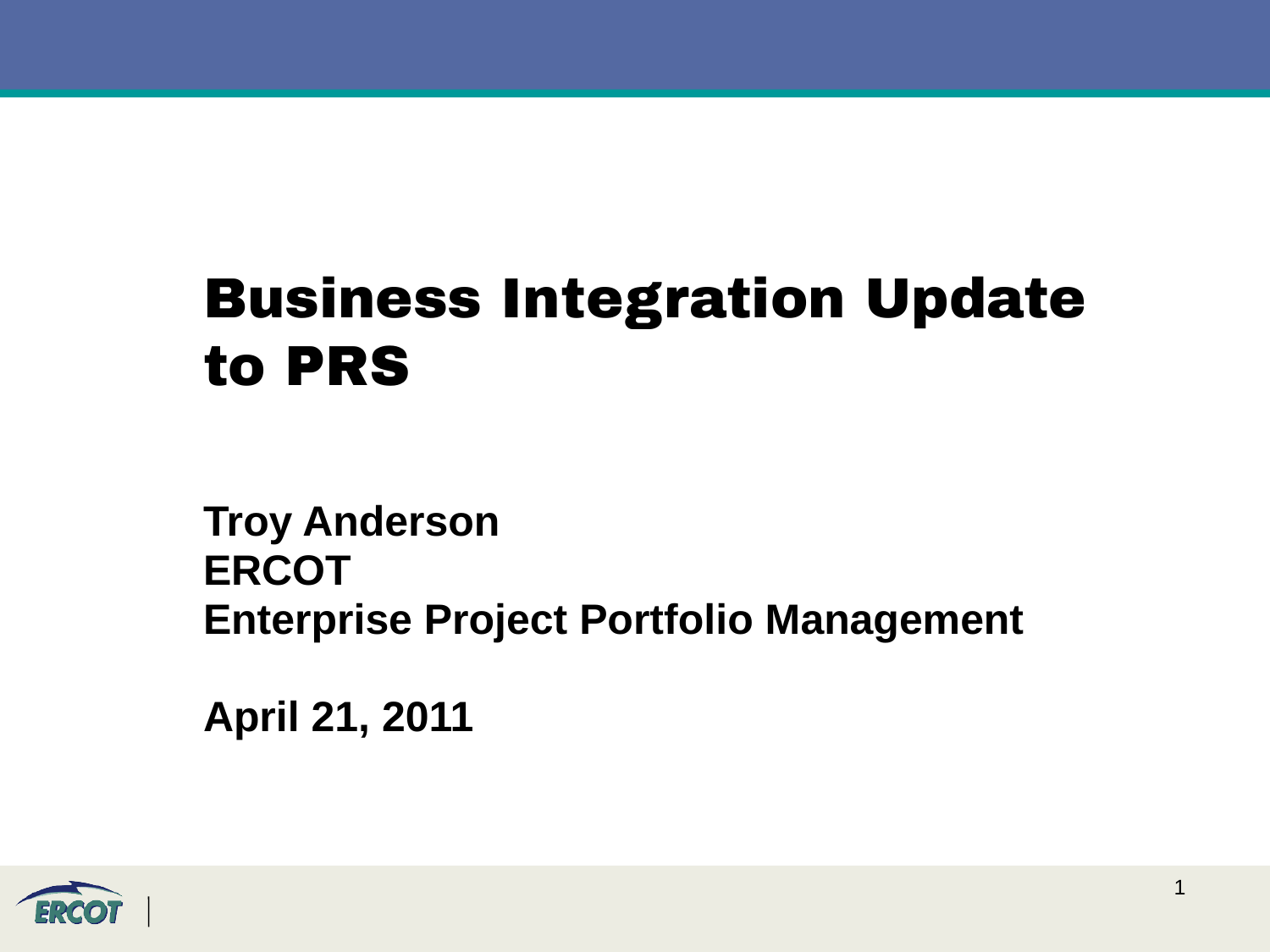

Business Integration Update to PRS
Troy Anderson
ERCOT
Enterprise Project Portfolio Management

April 21, 2011